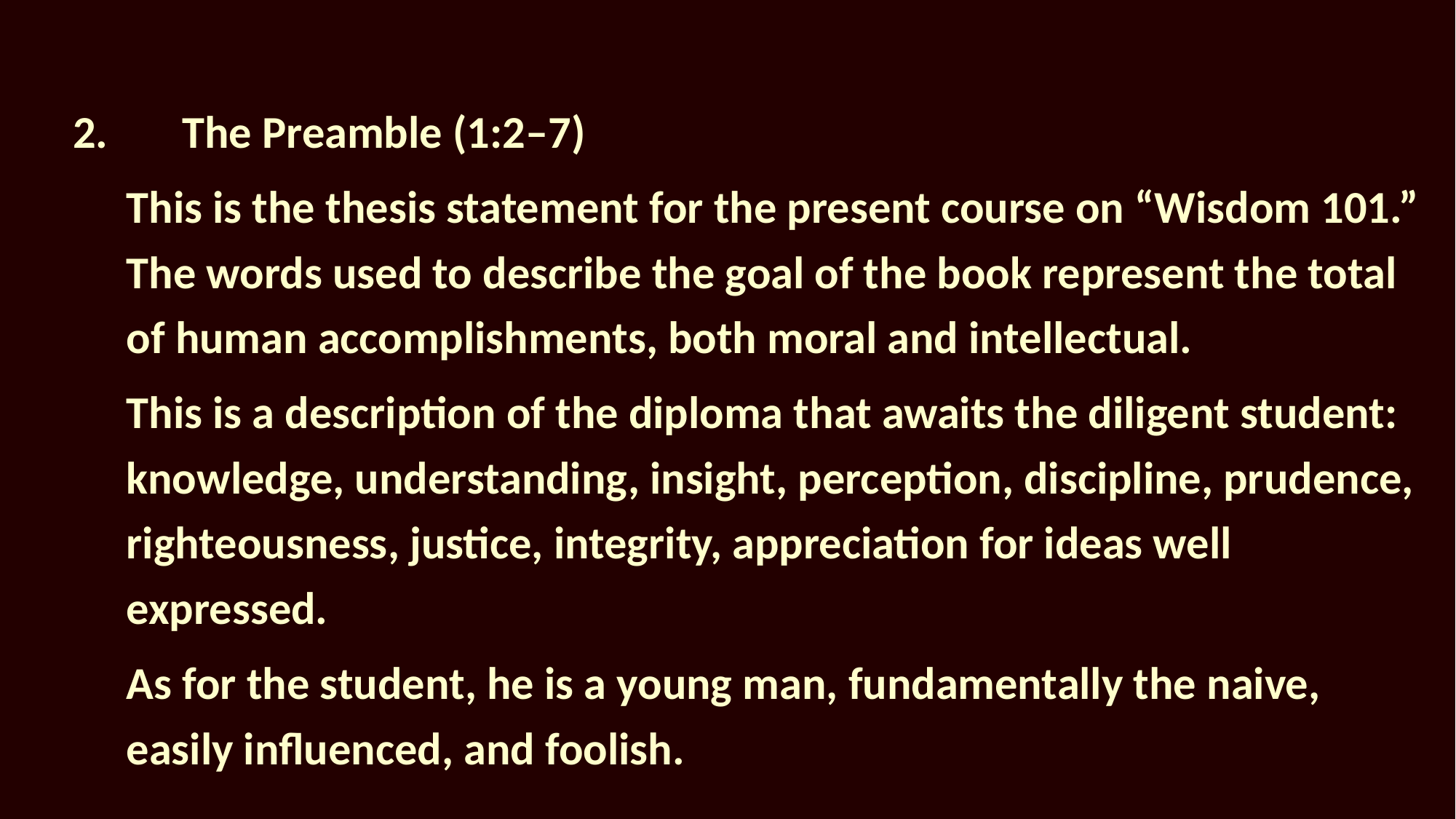

2.	The Preamble (1:2–7)
This is the thesis statement for the present course on “Wisdom 101.” The words used to describe the goal of the book represent the total of human accomplishments, both moral and intellectual.
This is a description of the diploma that awaits the diligent student: knowledge, understanding, insight, perception, discipline, prudence, righteousness, justice, integrity, appreciation for ideas well expressed.
As for the student, he is a young man, fundamentally the naive, easily influenced, and foolish.